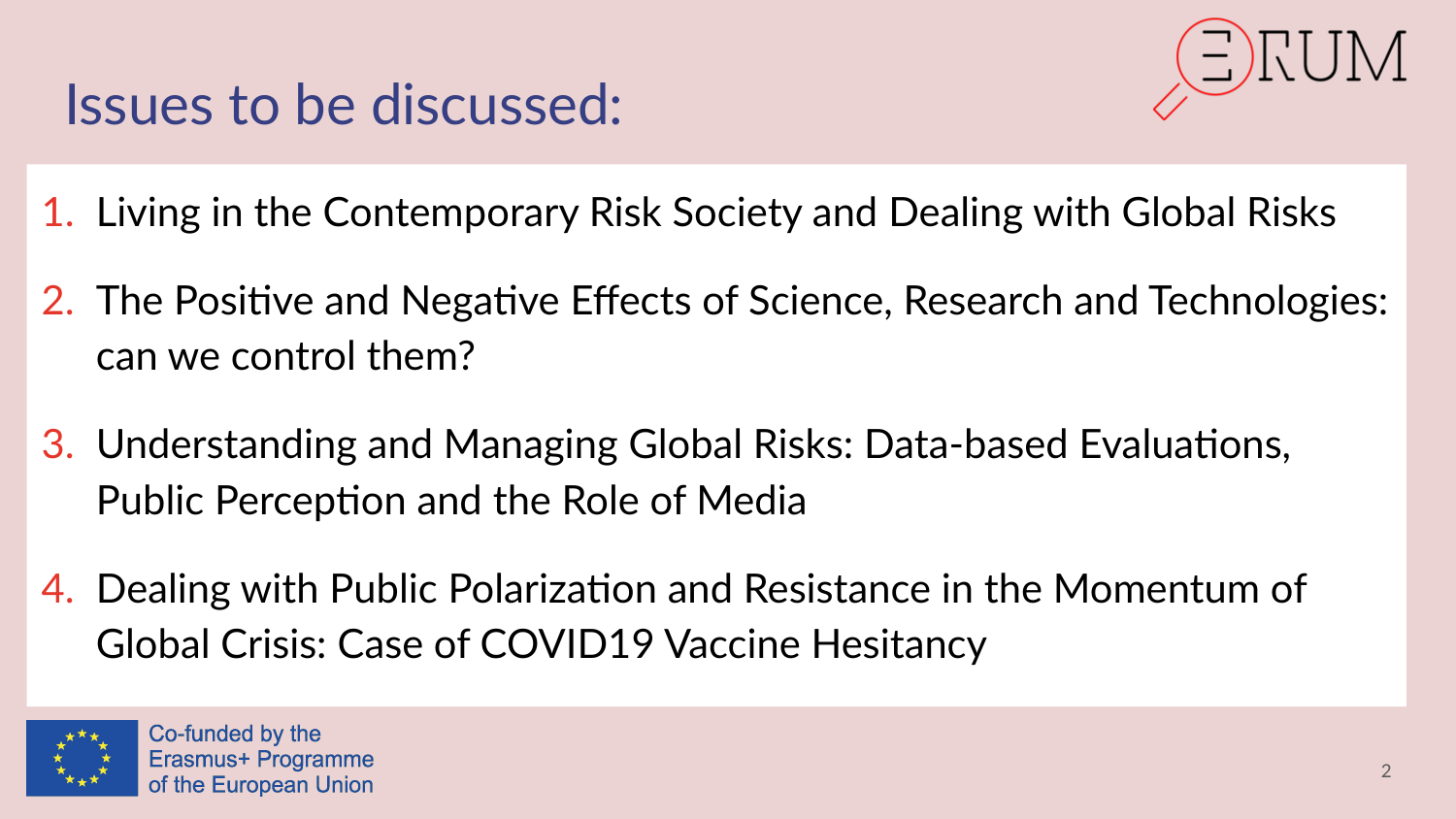

# Issues to be discussed:
Living in the Contemporary Risk Society and Dealing with Global Risks
The Positive and Negative Effects of Science, Research and Technologies: can we control them?
Understanding and Managing Global Risks: Data-based Evaluations, Public Perception and the Role of Media
Dealing with Public Polarization and Resistance in the Momentum of Global Crisis: Case of COVID19 Vaccine Hesitancy

2